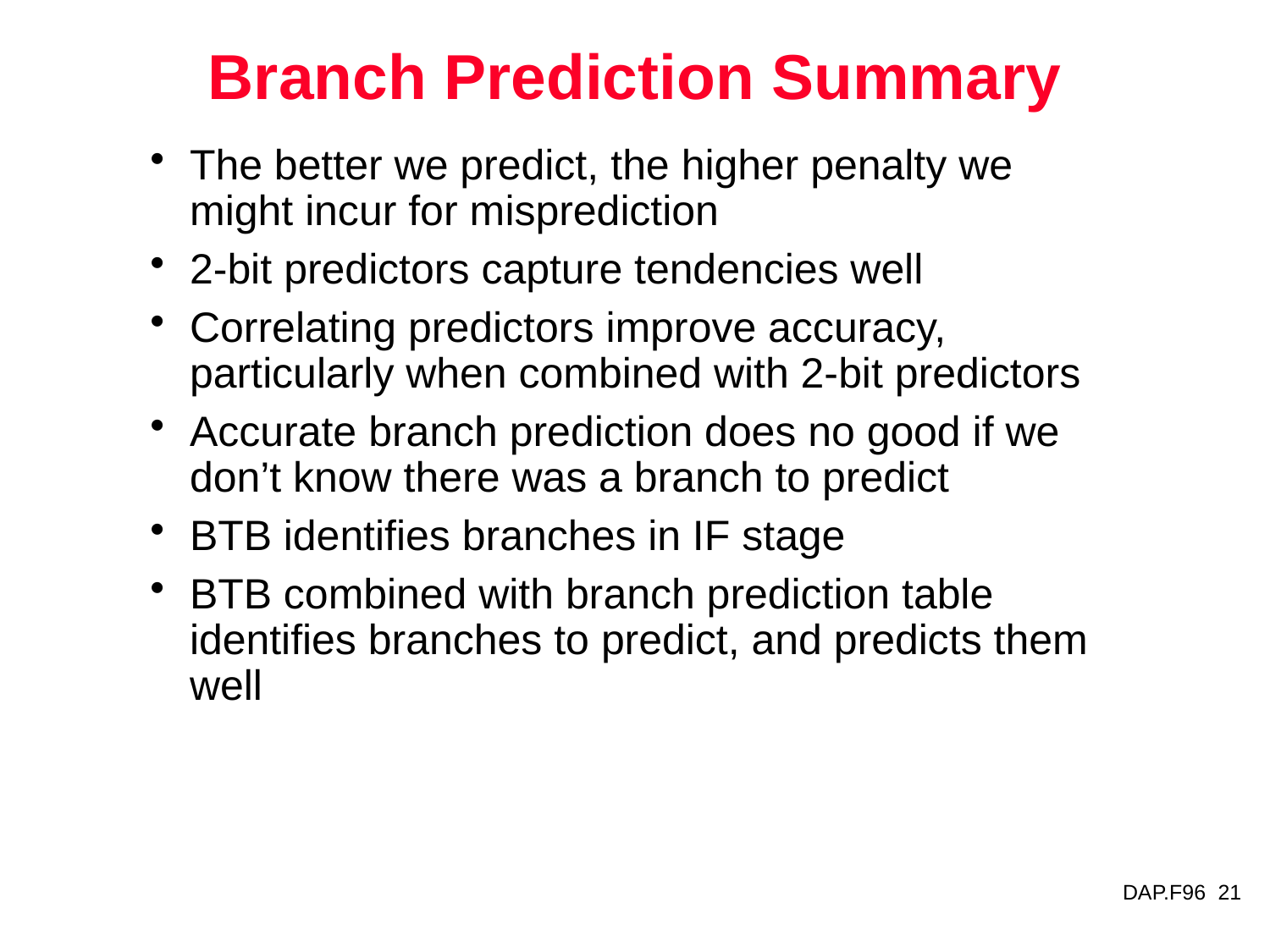

# Branch Prediction Summary
The better we predict, the higher penalty we might incur for misprediction
2-bit predictors capture tendencies well
Correlating predictors improve accuracy, particularly when combined with 2-bit predictors
Accurate branch prediction does no good if we don’t know there was a branch to predict
BTB identifies branches in IF stage
BTB combined with branch prediction table identifies branches to predict, and predicts them well